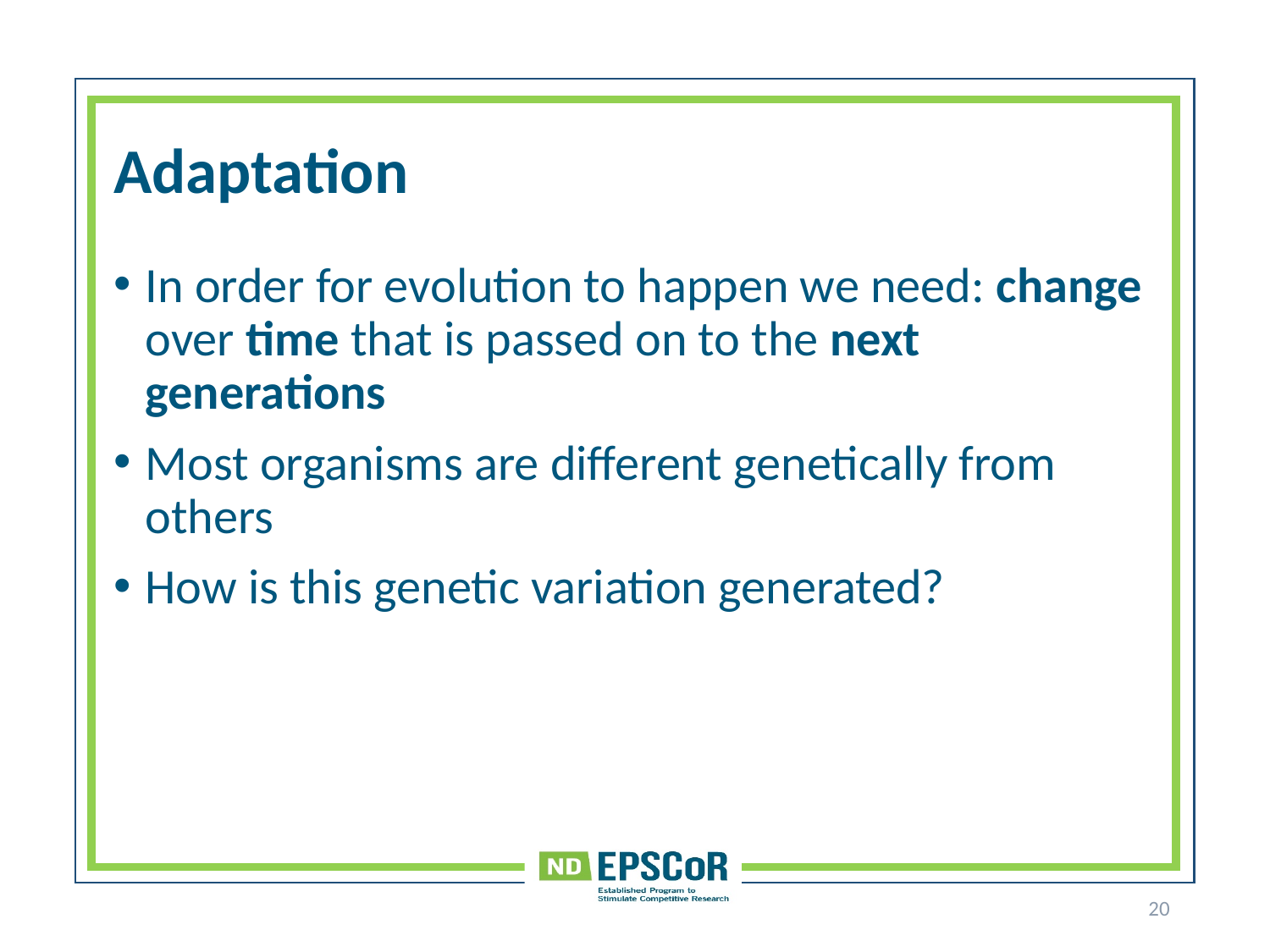

# Adaptation
In order for evolution to happen we need: change over time that is passed on to the next generations
Most organisms are different genetically from others
How is this genetic variation generated?
20